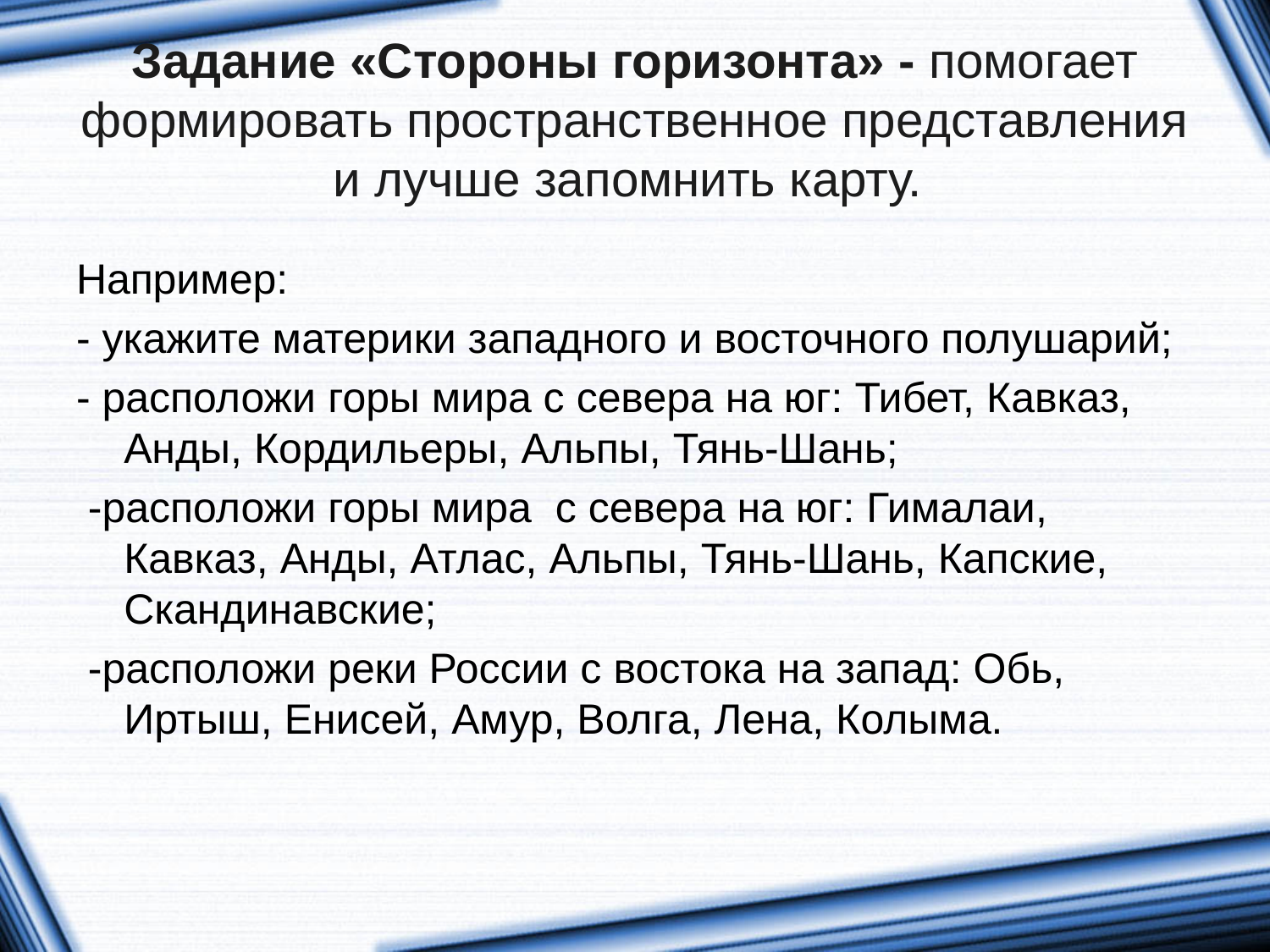

# Задание «Стороны горизонта» - помогает формировать пространственное представления и лучше запомнить карту.

Например:
- укажите материки западного и восточного полушарий;
- расположи горы мира с севера на юг: Тибет, Кавказ, Анды, Кордильеры, Альпы, Тянь-Шань;
 -расположи горы мира  с севера на юг: Гималаи, Кавказ, Анды, Атлас, Альпы, Тянь-Шань, Капские, Скандинавские;
 -расположи реки России с востока на запад: Обь, Иртыш, Енисей, Амур, Волга, Лена, Колыма.